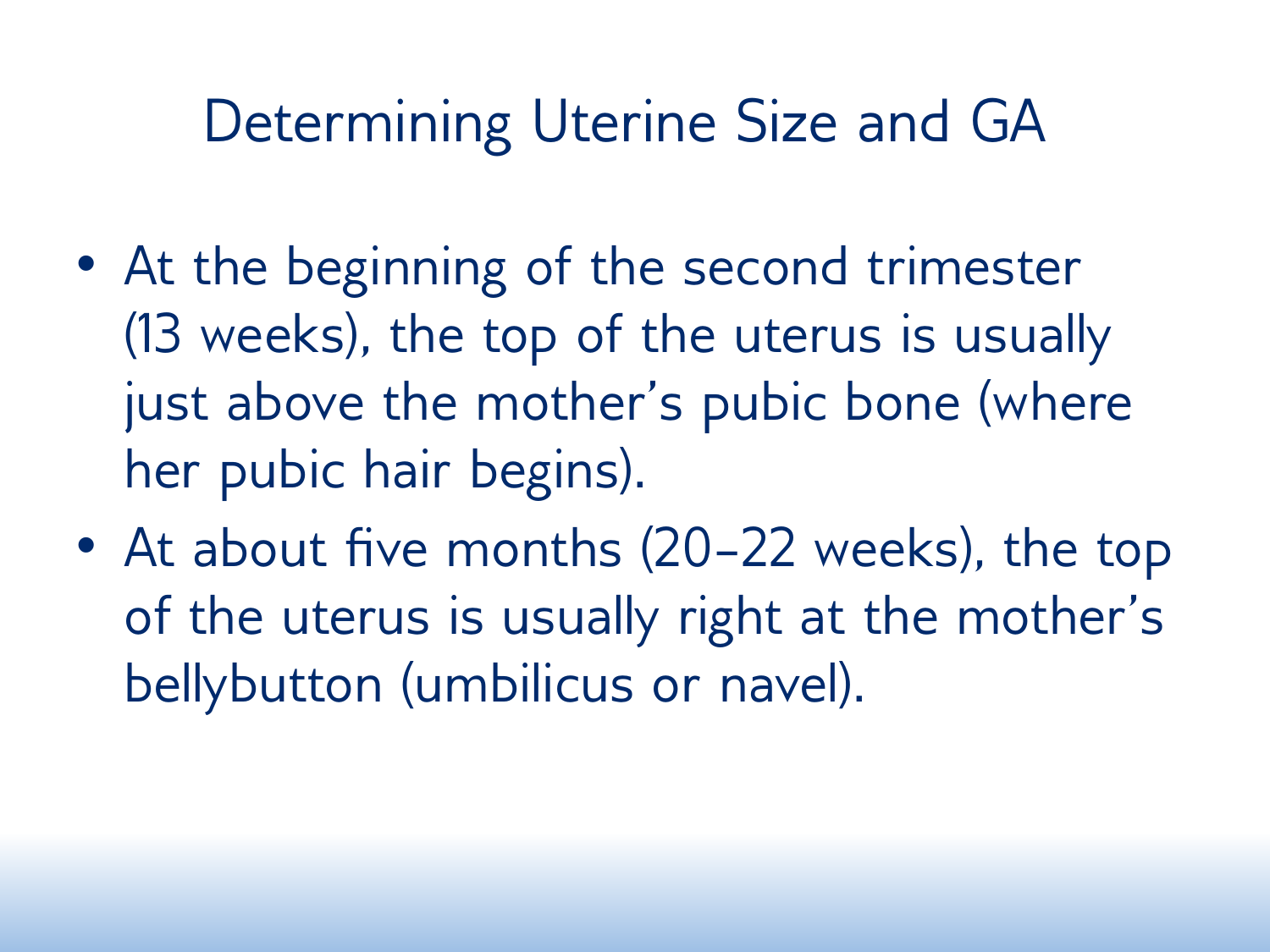

# Determining Uterine Size and GA
At the beginning of the second trimester
(13 weeks), the top of the uterus is usually just above the mother’s pubic bone (where her pubic hair begins).
At about five months (20–22 weeks), the top of the uterus is usually right at the mother’s bellybutton (umbilicus or navel).